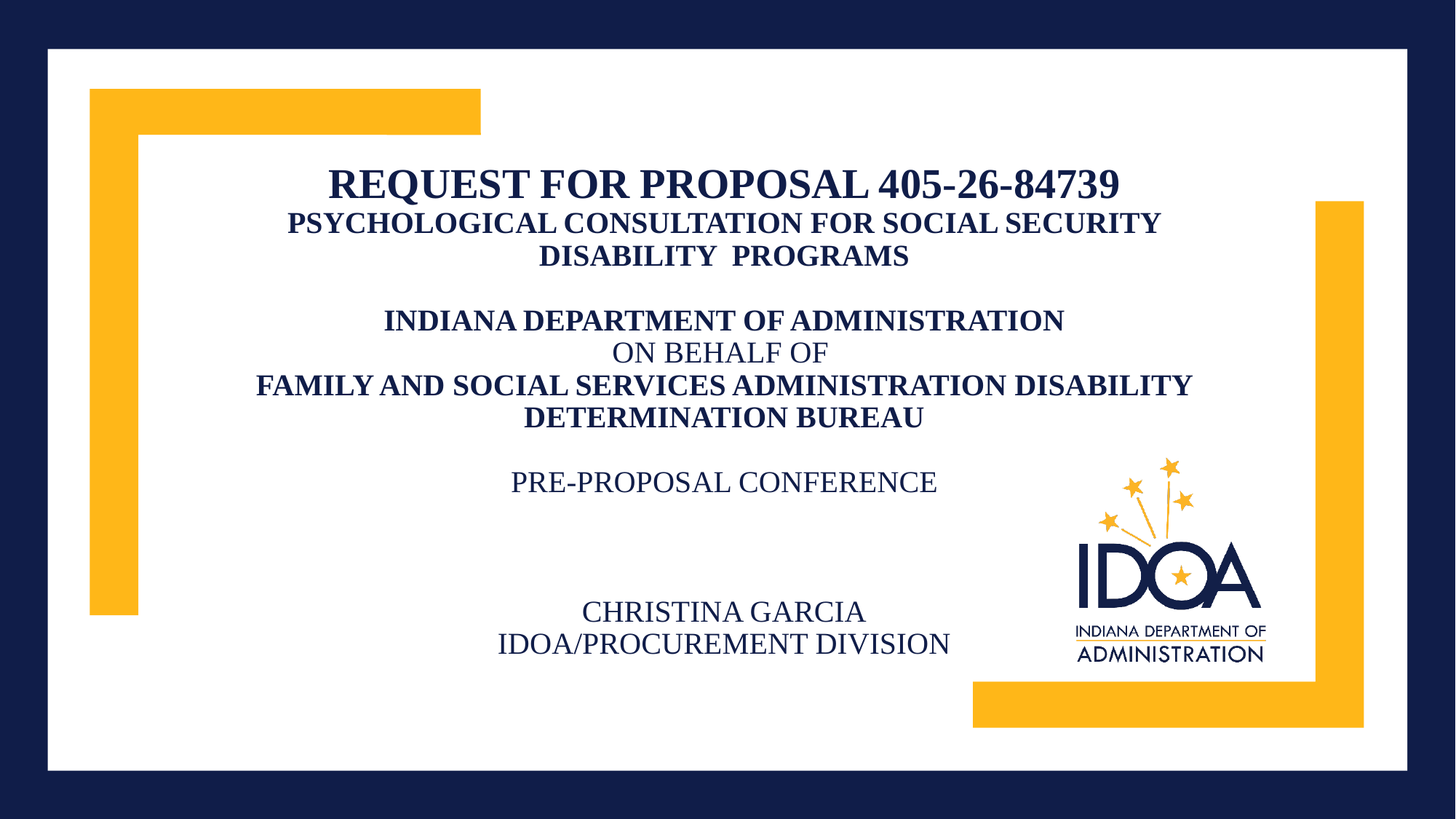

# Request for Proposal 405-26-84739 psychological consultation for social security disability  Programs Indiana Department of Administration On Behalf Of family and social services administration disability determination bureau Pre-Proposal Conference Christina Garcia IDOA/Procurement Division